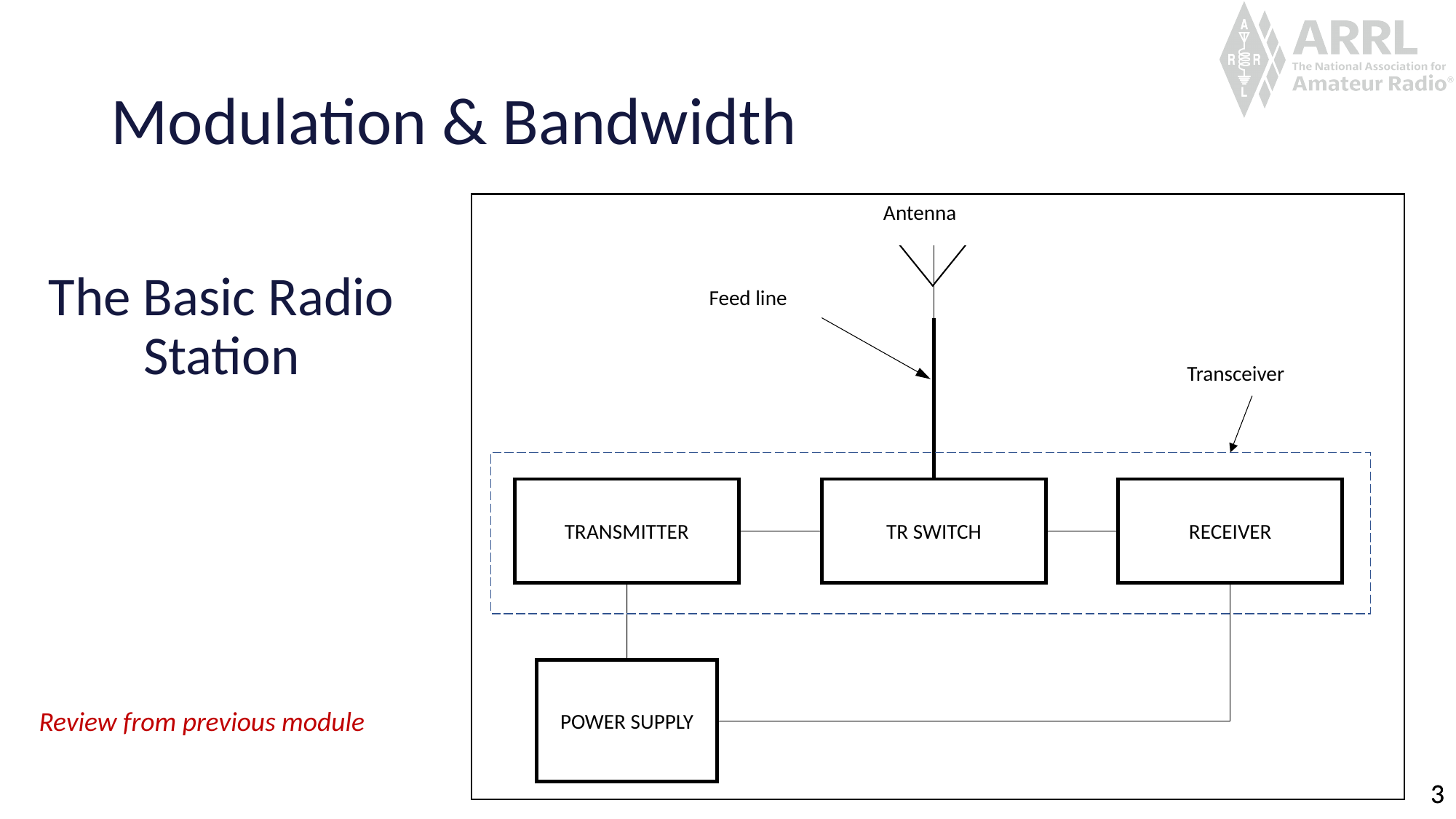

# Modulation & Bandwidth

Antenna

Feed line
Transceiver

RECEIVER
TR SWITCH
TRANSMITTER
POWER SUPPLY
The Basic Radio Station
Review from previous module